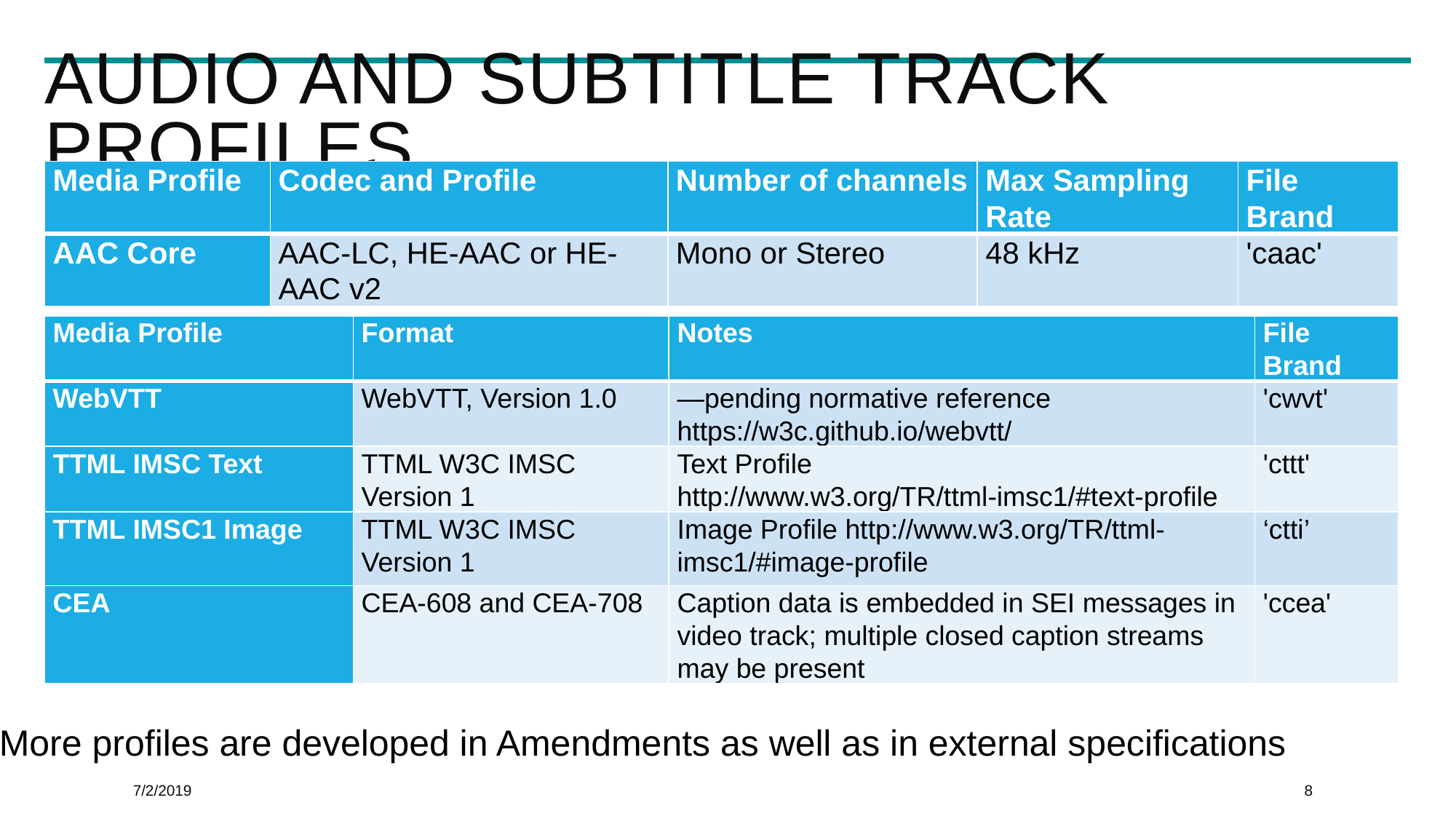

# Audio and Subtitle Track Profiles
| Media Profile | Codec and Profile | Number of channels | Max Sampling Rate | File Brand |
| --- | --- | --- | --- | --- |
| AAC Core | AAC-LC, HE-AAC or HE-AAC v2 | Mono or Stereo | 48 kHz | 'caac' |
| Media Profile | Format | Notes | File Brand |
| --- | --- | --- | --- |
| WebVTT | WebVTT, Version 1.0 | —pending normative reference https://w3c.github.io/webvtt/ | 'cwvt' |
| TTML IMSC Text | TTML W3C IMSC Version 1 | Text Profile http://www.w3.org/TR/ttml-imsc1/#text-profile | 'cttt' |
| TTML IMSC1 Image | TTML W3C IMSC Version 1 | Image Profile http://www.w3.org/TR/ttml-imsc1/#image-profile | ‘ctti’ |
| CEA | CEA-608 and CEA-708 | Caption data is embedded in SEI messages in video track; multiple closed caption streams may be present | 'ccea' |
More profiles are developed in Amendments as well as in external specifications
7/2/2019
8